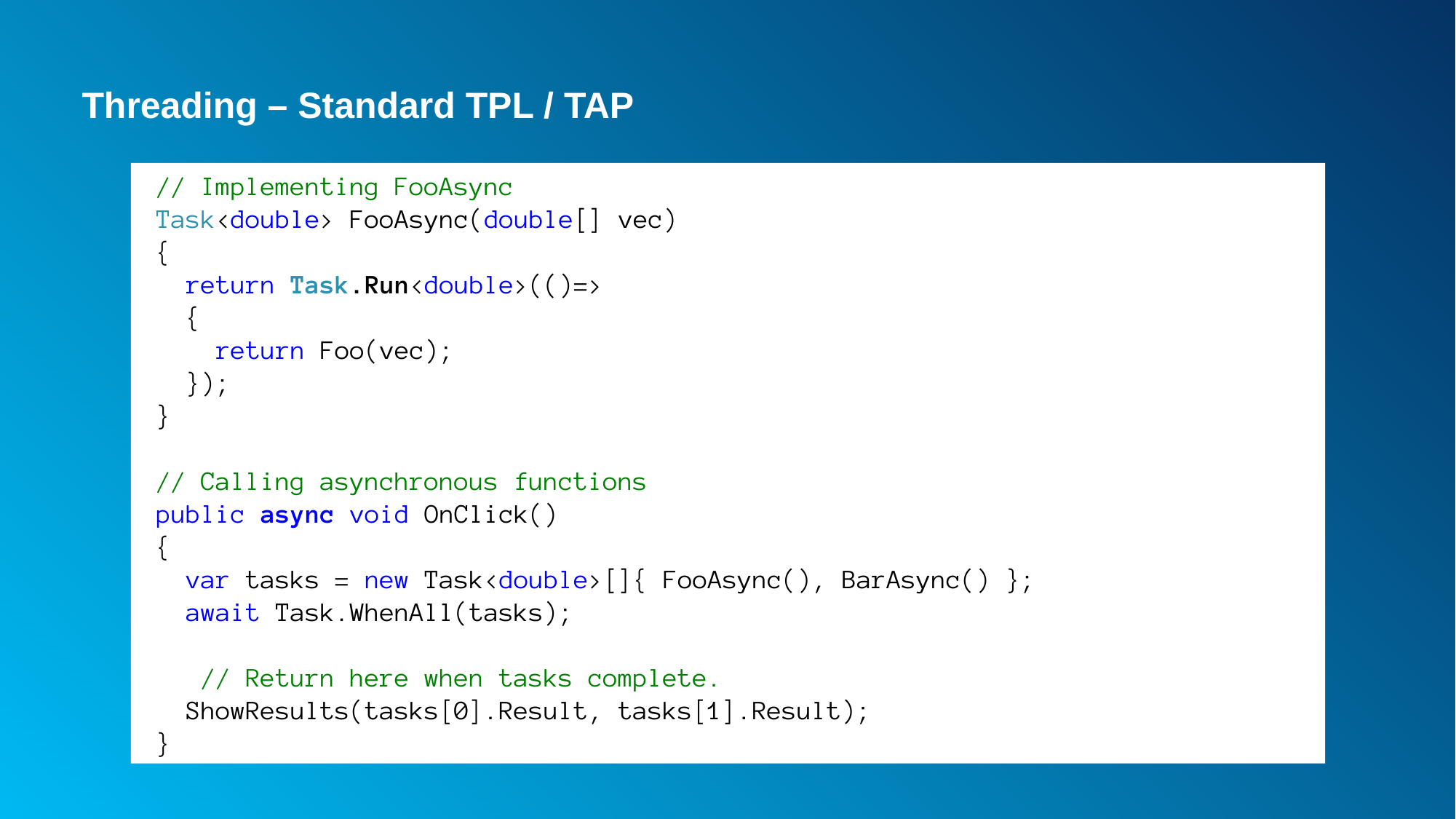

# Threading – Standard TPL / TAP
 // Implementing FooAsync
 Task<double> FooAsync(double[] vec)
 {
   return Task.Run<double>(()=>
   {
     return Foo(vec);
   });
 }

 // Calling asynchronous functions
 public async void OnClick()
 {
   var tasks = new Task<double>[]{ FooAsync(), BarAsync() };
   await Task.WhenAll(tasks);
    // Return here when tasks complete.
   ShowResults(tasks[0].Result, tasks[1].Result);
 }